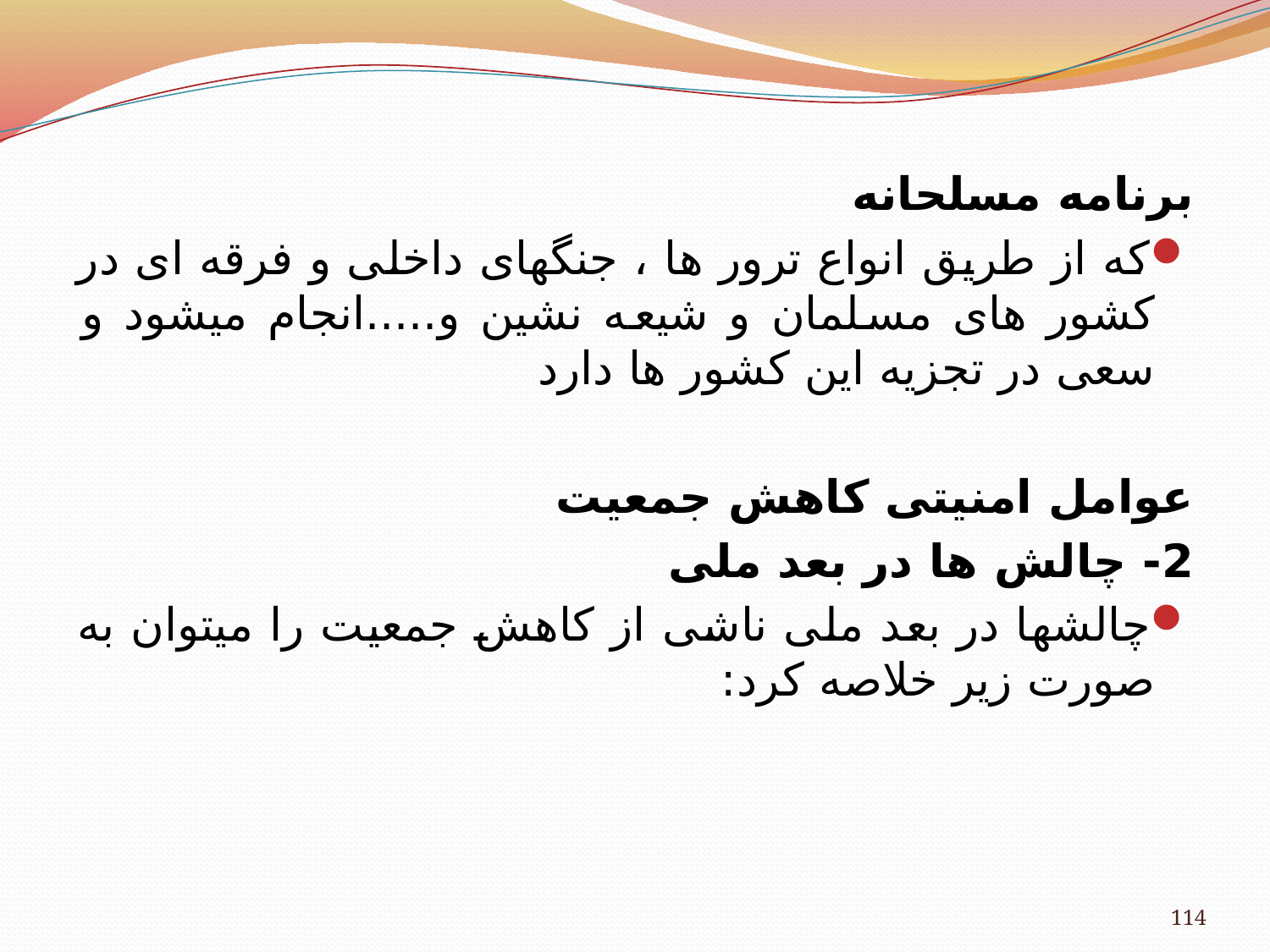

برنامه مسلحانه
که از طریق انواع ترور ها ، جنگهای داخلی و فرقه ای در کشور های مسلمان و شیعه نشین و.....انجام میشود و سعی در تجزیه این کشور ها دارد

	عوامل امنیتی کاهش جمعیت
	2- چالش ها در بعد ملی
چالشها در بعد ملی ناشی از کاهش جمعیت را می­توان به صورت زیر خلاصه کرد:

114